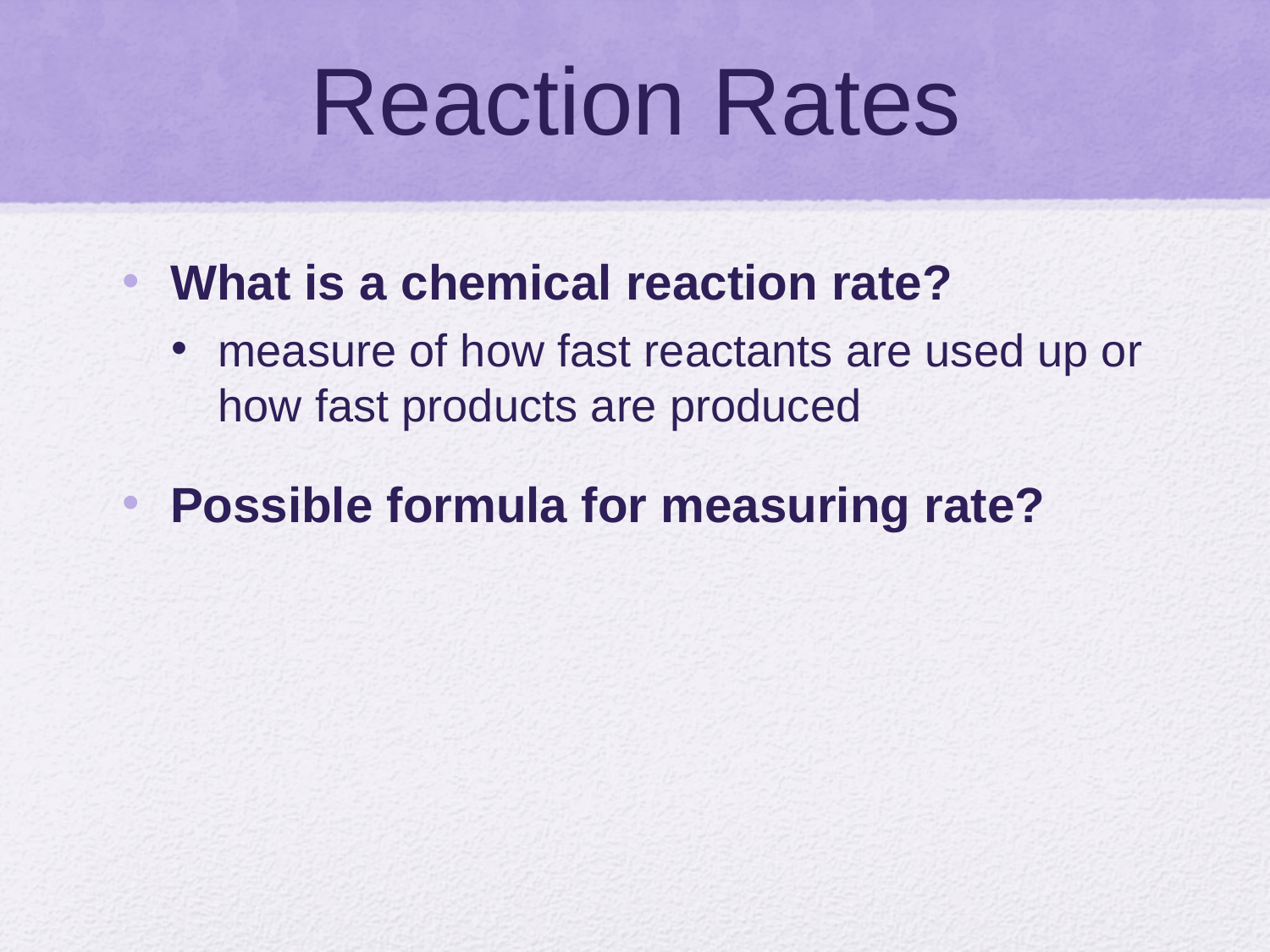

# Reaction Rates
What is a chemical reaction rate?
measure of how fast reactants are used up or how fast products are produced
Possible formula for measuring rate?